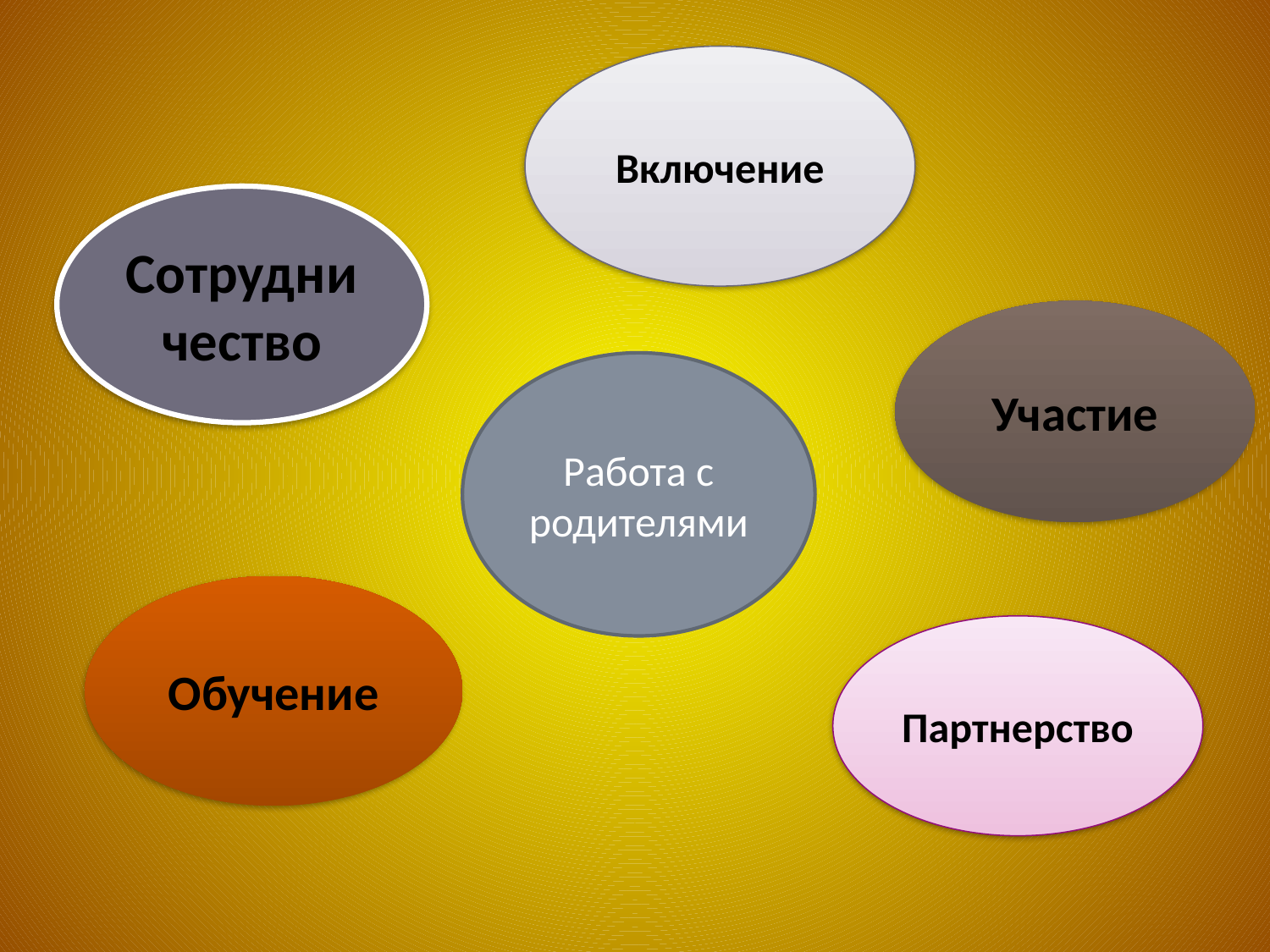

Включение
Сотрудничество
Участие
Работа с родителями
Обучение
Партнерство